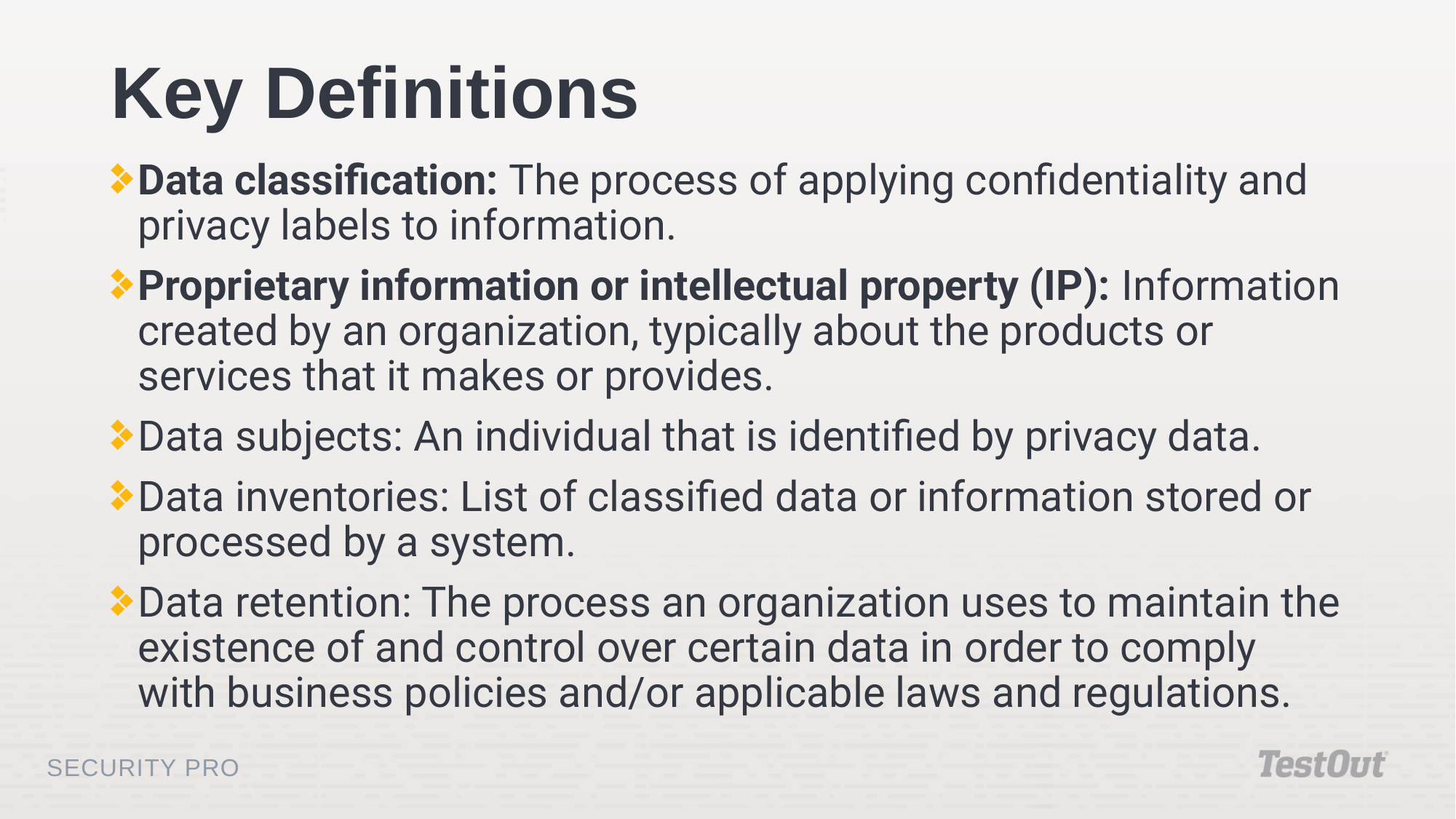

# Key Definitions
Data classification: The process of applying confidentiality and privacy labels to information.
Proprietary information or intellectual property (IP): Information created by an organization, typically about the products or services that it makes or provides.
Data subjects: An individual that is identified by privacy data.
Data inventories: List of classified data or information stored or processed by a system.
Data retention: The process an organization uses to maintain the existence of and control over certain data in order to comply with business policies and/or applicable laws and regulations.
Security Pro